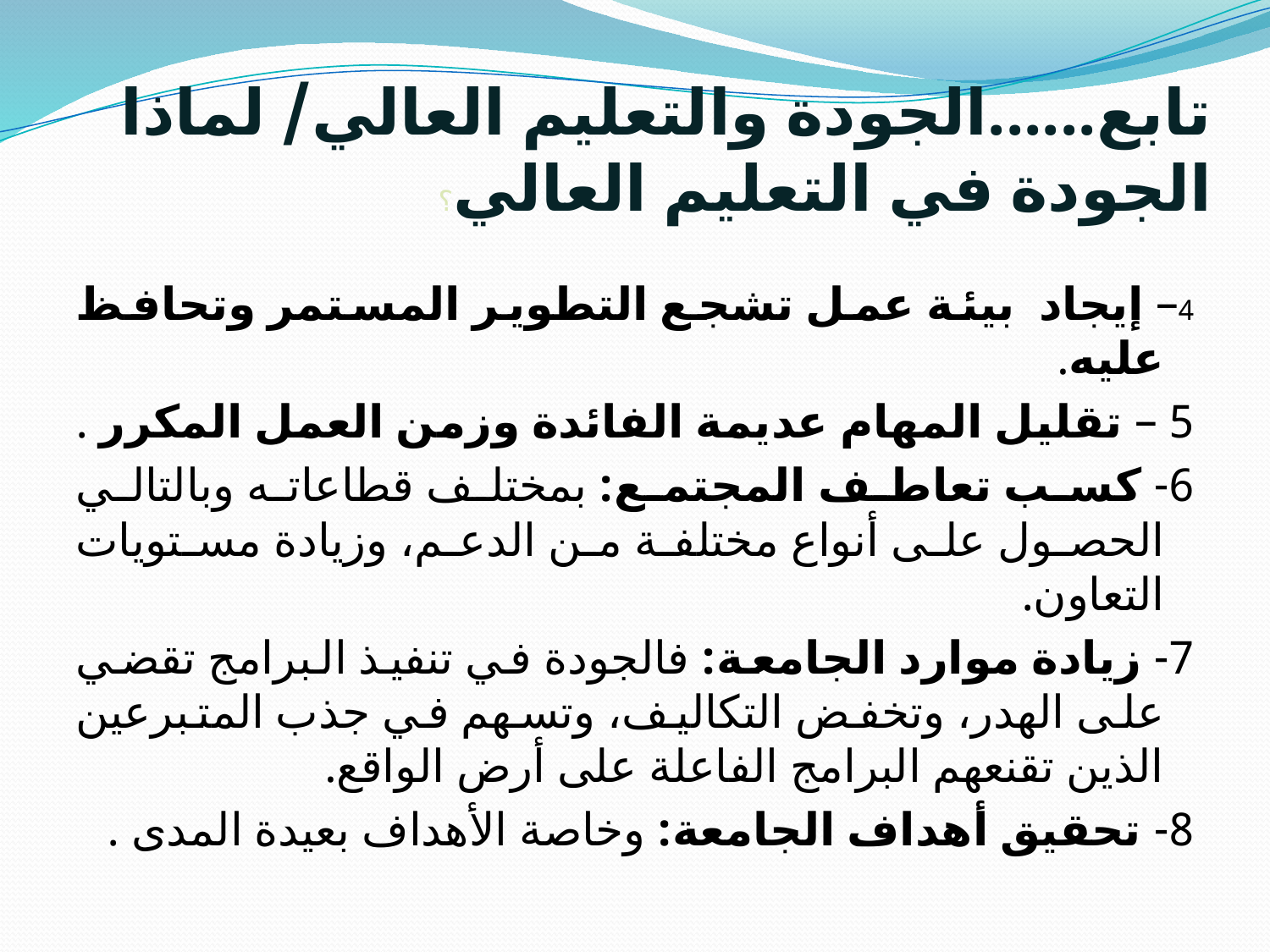

# تابع......الجودة والتعليم العالي/ لماذا الجودة في التعليم العالي؟
4– إيجاد  بيئة عمل تشجع التطوير المستمر وتحافظ عليه.
5 – تقليل المهام عديمة الفائدة وزمن العمل المكرر .
6- كسب تعاطف المجتمع: بمختلف قطاعاته وبالتالي الحصول على أنواع مختلفة من الدعم، وزيادة مستويات التعاون.
7- زيادة موارد الجامعة: فالجودة في تنفيذ البرامج تقضي على الهدر، وتخفض التكاليف، وتسهم في جذب المتبرعين الذين تقنعهم البرامج الفاعلة على أرض الواقع.
8- تحقيق أهداف الجامعة: وخاصة الأهداف بعيدة المدى .